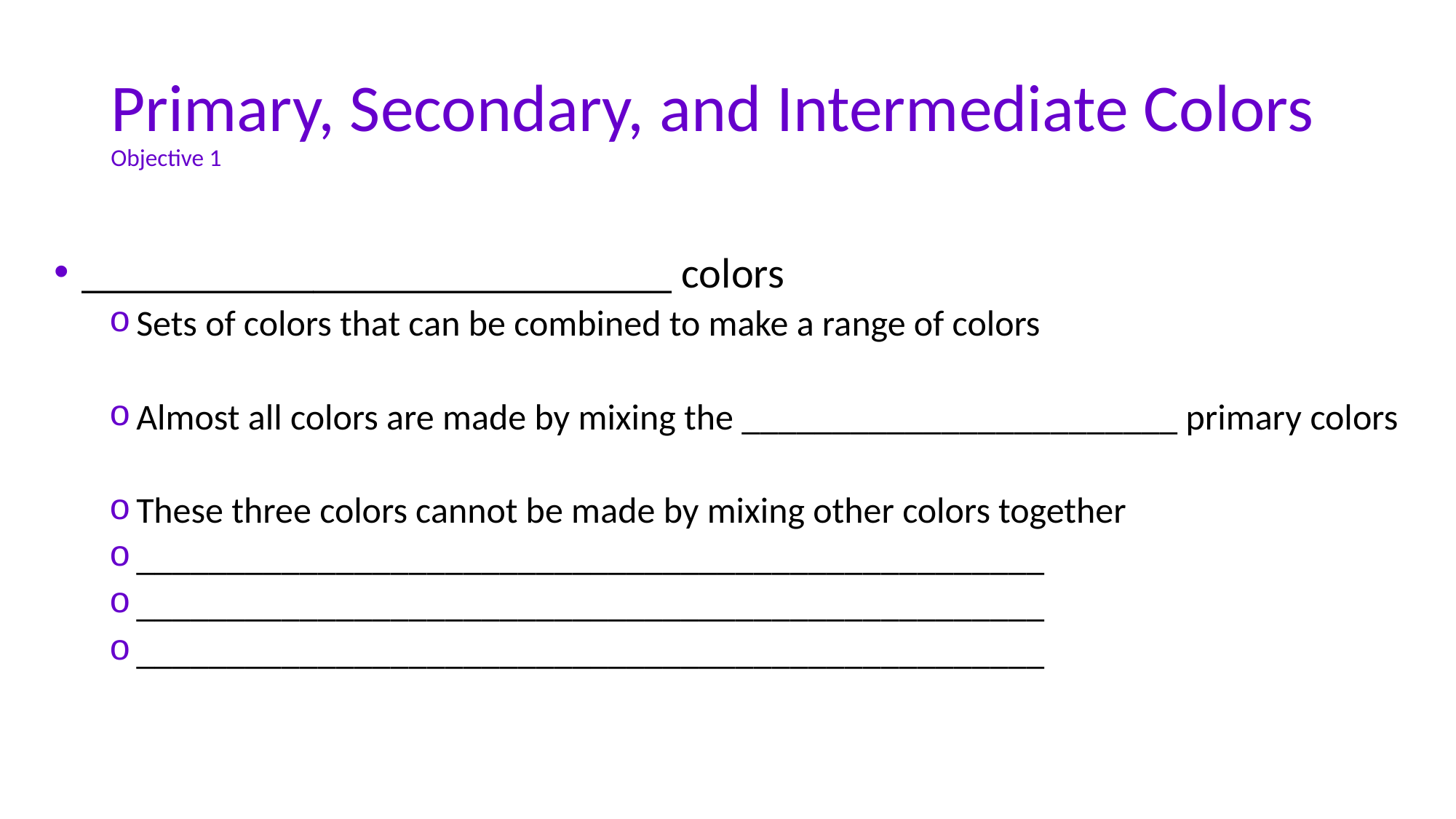

# Primary, Secondary, and Intermediate Colors Objective 1
____________________________ colors
Sets of colors that can be combined to make a range of colors

Almost all colors are made by mixing the ________________________ primary colors

These three colors cannot be made by mixing other colors together
__________________________________________________
__________________________________________________
__________________________________________________